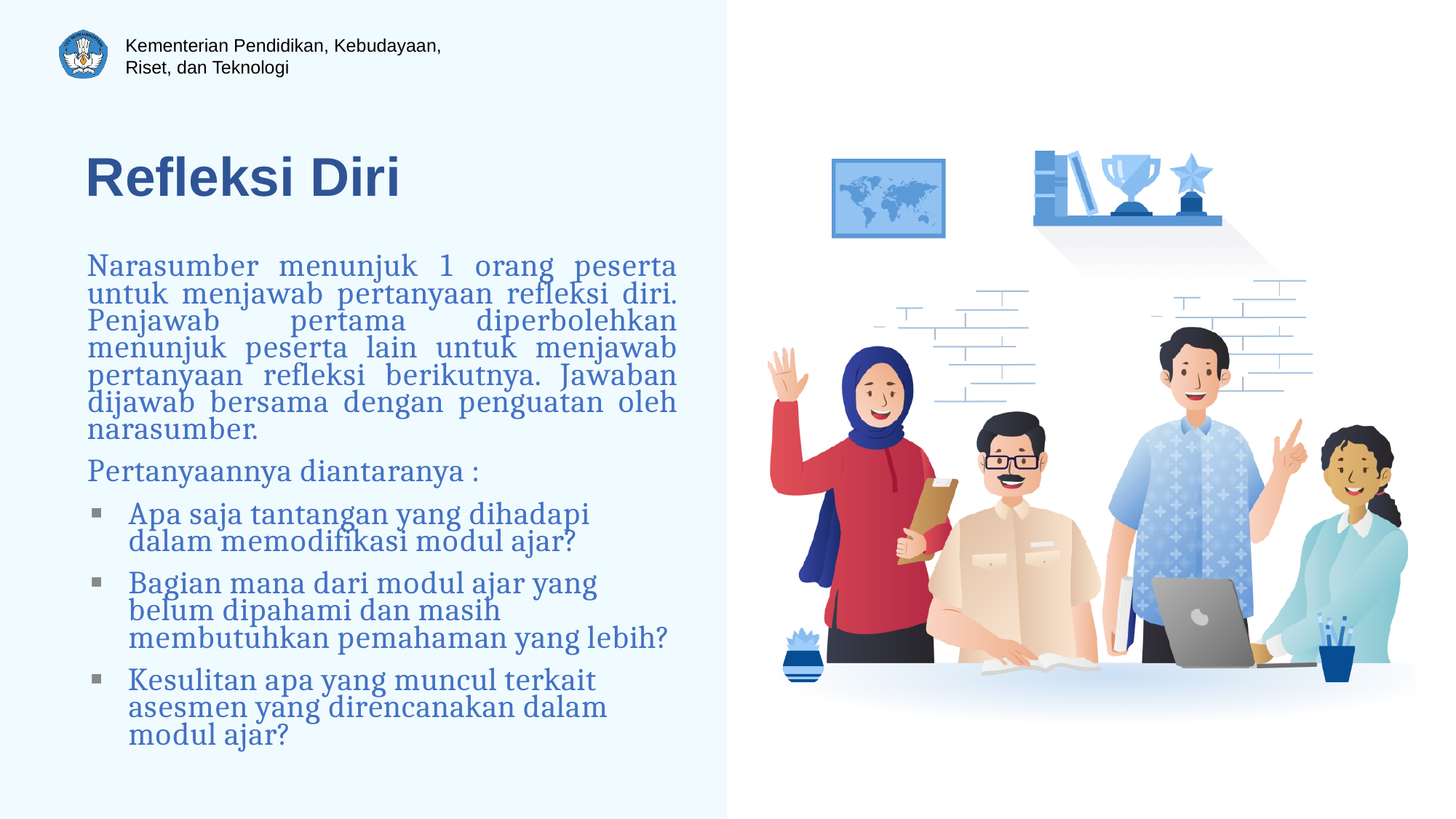

# Refleksi Diri
Narasumber menunjuk 1 orang peserta untuk menjawab pertanyaan refleksi diri. Penjawab pertama diperbolehkan menunjuk peserta lain untuk menjawab pertanyaan refleksi berikutnya. Jawaban dijawab bersama dengan penguatan oleh narasumber.
Pertanyaannya diantaranya :
Apa saja tantangan yang dihadapi dalam memodifikasi modul ajar?
Bagian mana dari modul ajar yang belum dipahami dan masih membutuhkan pemahaman yang lebih?
Kesulitan apa yang muncul terkait asesmen yang direncanakan dalam modul ajar?